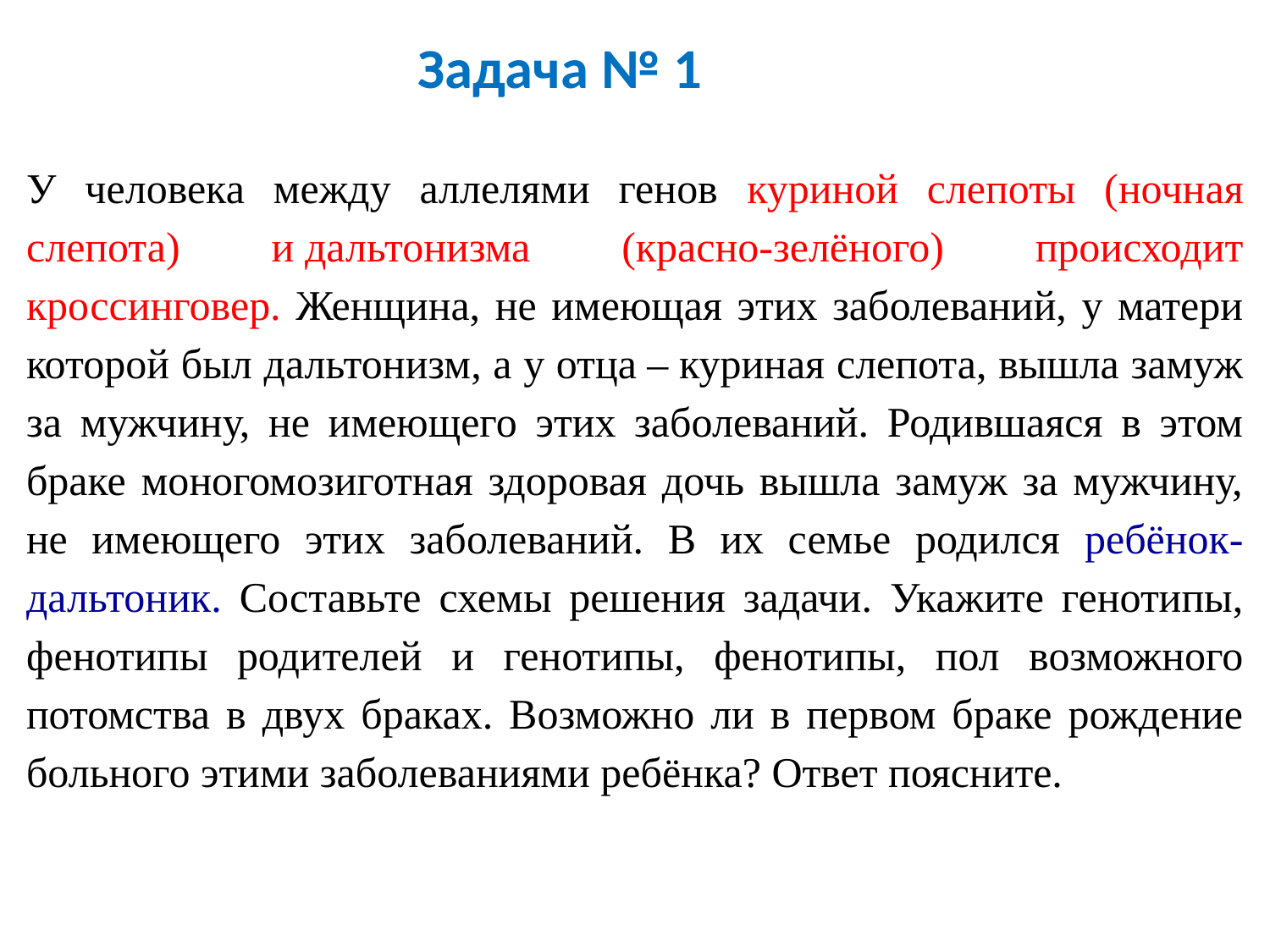

Задача № 1
У человека между аллелями генов куриной слепоты (ночная слепота) и дальтонизма (красно-зелёного) происходит кроссинговер. Женщина, не имеющая этих заболеваний, у матери которой был дальтонизм, а у отца – куриная слепота, вышла замуж за мужчину, не имеющего этих заболеваний. Родившаяся в этом браке моногомозиготная здоровая дочь вышла замуж за мужчину, не имеющего этих заболеваний. В их семье родился ребёнок-дальтоник. Составьте схемы решения задачи. Укажите генотипы, фенотипы родителей и генотипы, фенотипы, пол возможного потомства в двух браках. Возможно ли в первом браке рождение больного этими заболеваниями ребёнка? Ответ поясните.